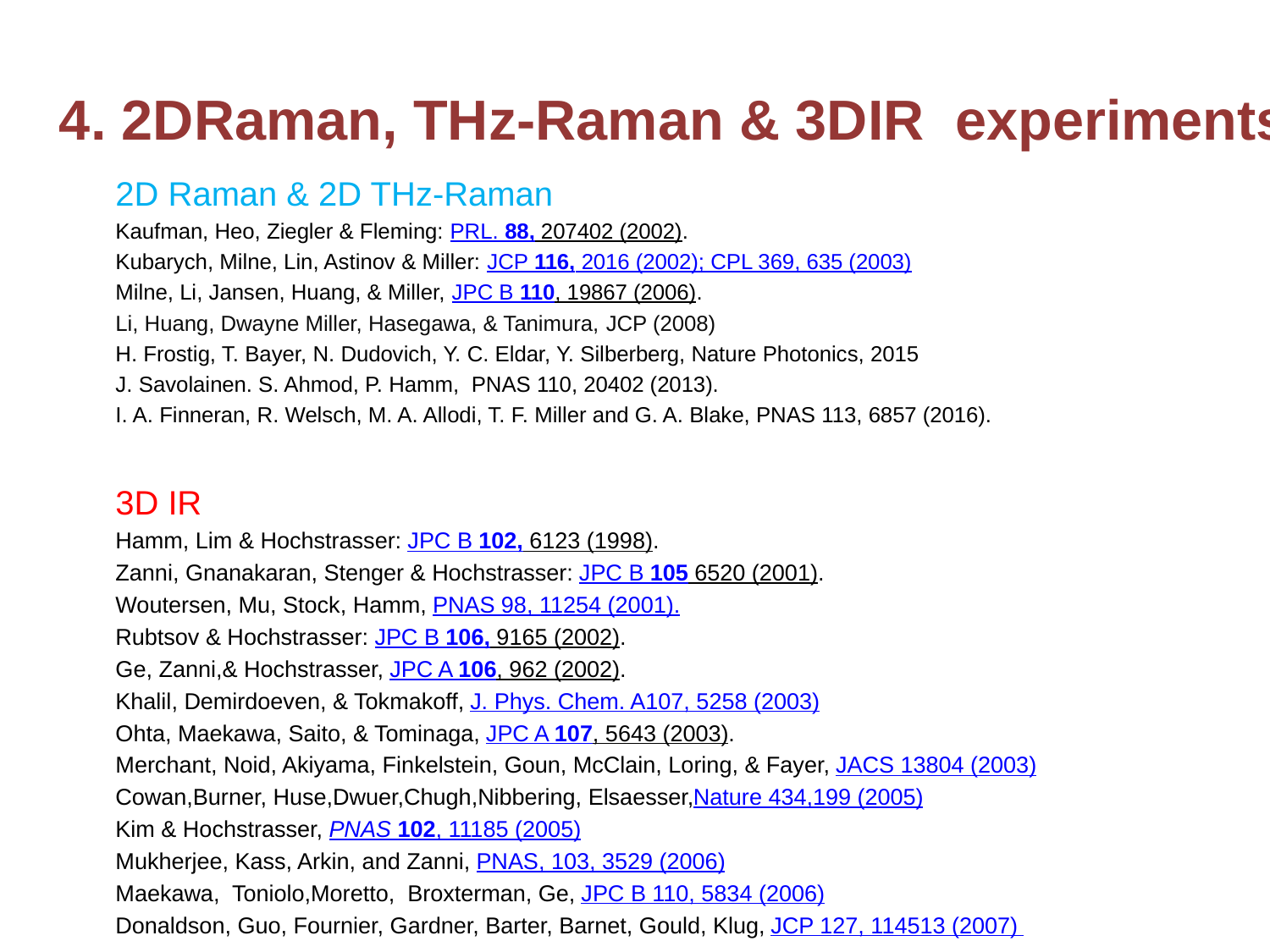

# 4. 2DRaman, THz-Raman & 3DIR  experiments
2D Raman & 2D THz-Raman
Kaufman, Heo, Ziegler & Fleming: PRL. 88, 207402 (2002).
Kubarych, Milne, Lin, Astinov & Miller: JCP 116, 2016 (2002); CPL 369, 635 (2003)
Milne, Li, Jansen, Huang, & Miller, JPC B 110, 19867 (2006).
Li, Huang, Dwayne Miller, Hasegawa, & Tanimura, JCP (2008)
H. Frostig, T. Bayer, N. Dudovich, Y. C. Eldar, Y. Silberberg, Nature Photonics, 2015
J. Savolainen. S. Ahmod, P. Hamm,  PNAS 110, 20402 (2013).
I. A. Finneran, R. Welsch, M. A. Allodi, T. F. Miller and G. A. Blake, PNAS 113, 6857 (2016).

3D IR
Hamm, Lim & Hochstrasser: JPC B 102, 6123 (1998).
Zanni, Gnanakaran, Stenger & Hochstrasser: JPC B 105 6520 (2001).
Woutersen, Mu, Stock, Hamm, PNAS 98, 11254 (2001).
Rubtsov & Hochstrasser: JPC B 106, 9165 (2002).
Ge, Zanni,& Hochstrasser, JPC A 106, 962 (2002).
Khalil, Demirdoeven, & Tokmakoff, J. Phys. Chem. A107, 5258 (2003)
Ohta, Maekawa, Saito, & Tominaga, JPC A 107, 5643 (2003).
Merchant, Noid, Akiyama, Finkelstein, Goun, McClain, Loring, & Fayer, JACS 13804 (2003)
Cowan,Burner, Huse,Dwuer,Chugh,Nibbering, Elsaesser,Nature 434,199 (2005)
Kim & Hochstrasser, PNAS 102, 11185 (2005)
Mukherjee, Kass, Arkin, and Zanni, PNAS, 103, 3529 (2006)
Maekawa,  Toniolo,Moretto,  Broxterman, Ge, JPC B 110, 5834 (2006)
Donaldson, Guo, Fournier, Gardner, Barter, Barnet, Gould, Klug, JCP 127, 114513 (2007)